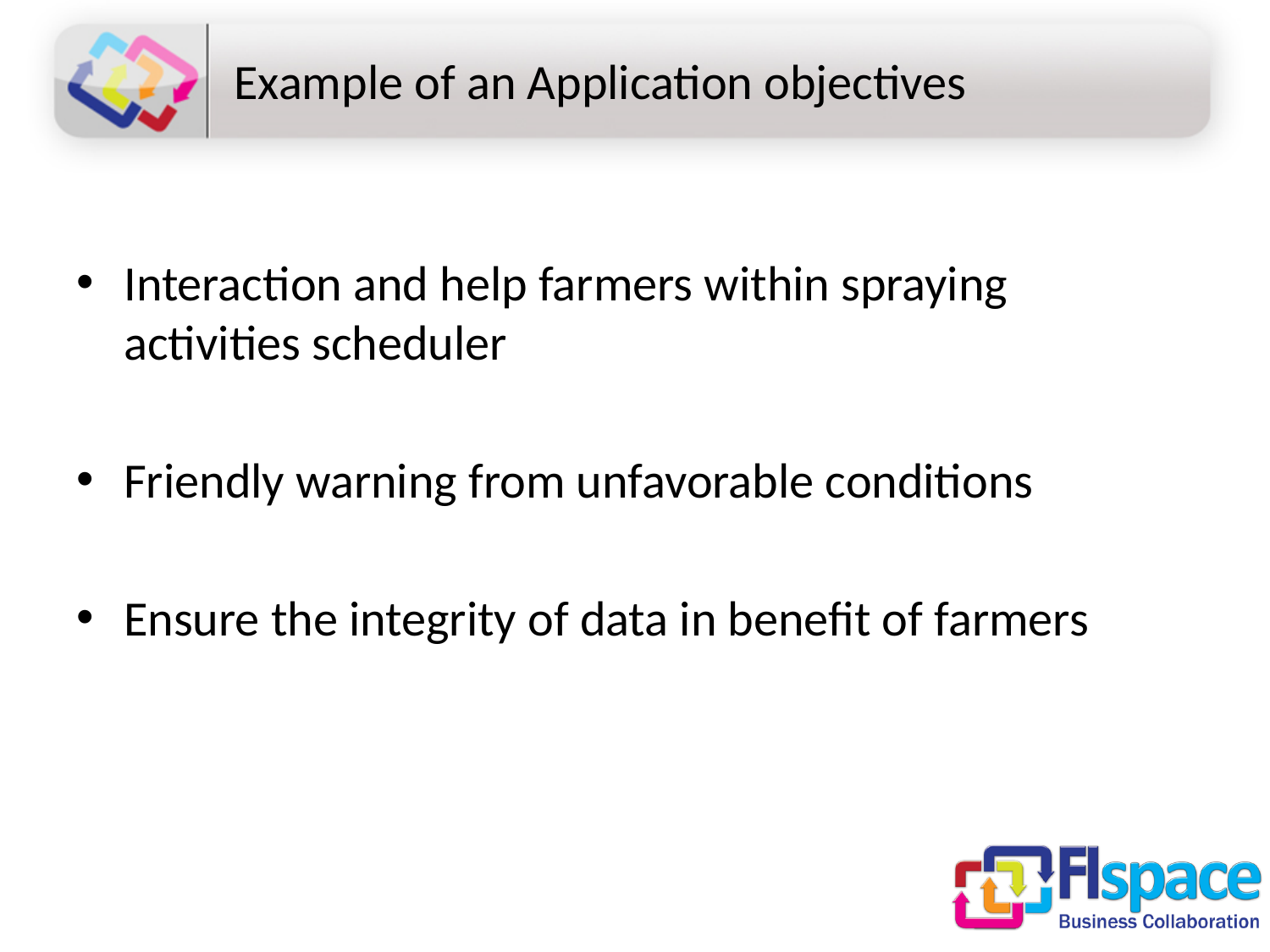

# Example of an Application objectives

Interaction and help farmers within spraying activities scheduler

Friendly warning from unfavorable conditions

Ensure the integrity of data in benefit of farmers